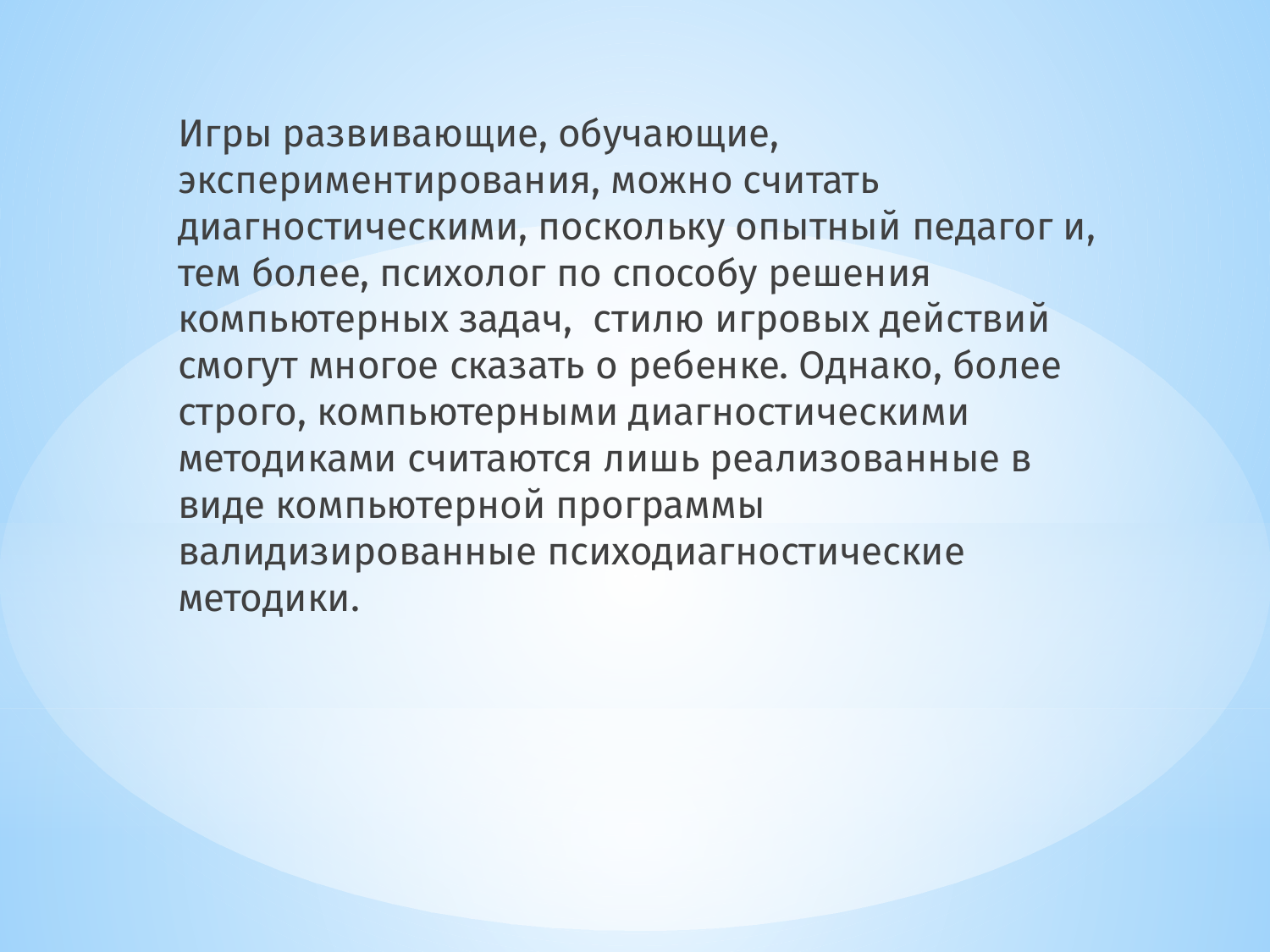

Игры развивающие, обучающие, экспериментирования, можно считать диагностическими, поскольку опытный педагог и, тем более, психолог по способу решения компьютерных задач,  стилю игровых действий смогут многое сказать о ребенке. Однако, более строго, компьютерными диагностическими методиками считаются лишь реализованные в виде компьютерной программы валидизированные психодиагностические методики.
#